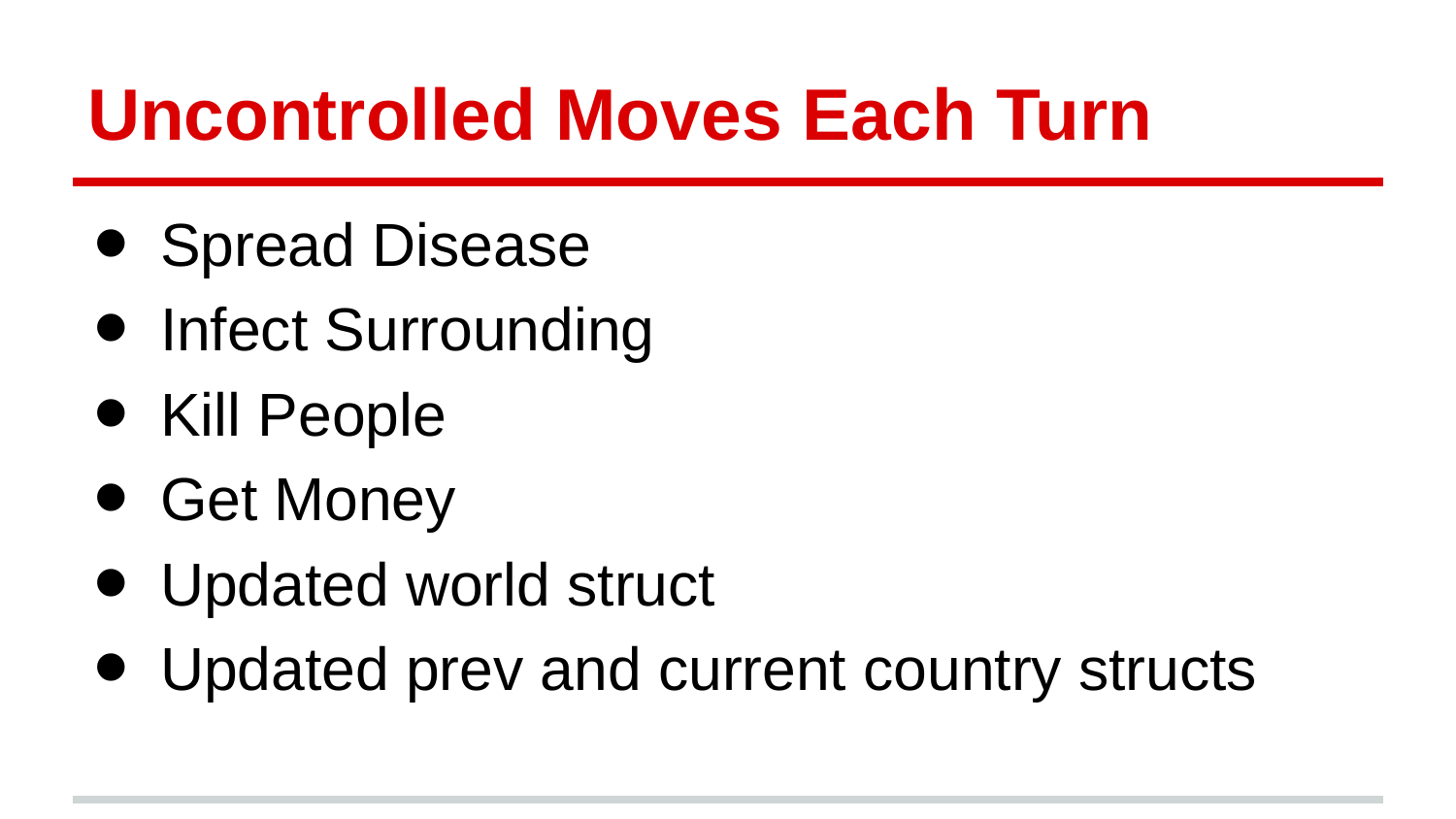

# Uncontrolled Moves Each Turn
Spread Disease
Infect Surrounding
Kill People
Get Money
Updated world struct
Updated prev and current country structs